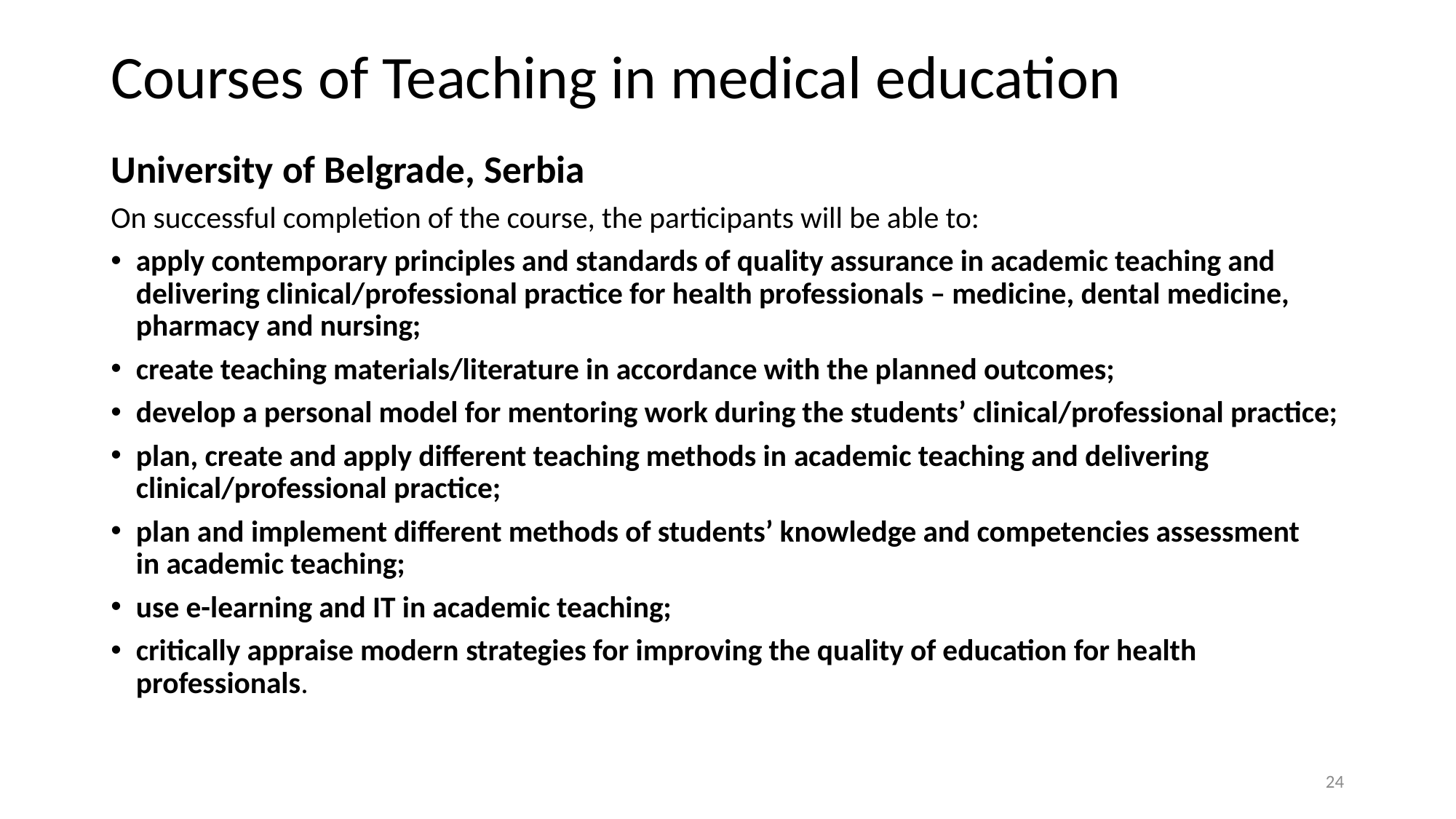

# Courses of Teaching in medical education
University of Belgrade, Serbia
On successful completion of the course, the participants will be able to:
apply contemporary principles and standards of quality assurance in academic teaching and delivering clinical/professional practice for health professionals – medicine, dental medicine, pharmacy and nursing;
create teaching materials/literature in accordance with the planned outcomes;
develop a personal model for mentoring work during the students’ clinical/professional practice;
plan, create and apply different teaching methods in academic teaching and delivering clinical/professional practice;
plan and implement different methods of students’ knowledge and competencies assessment in academic teaching;
use e-learning and IT in academic teaching;
critically appraise modern strategies for improving the quality of education for health professionals.

24